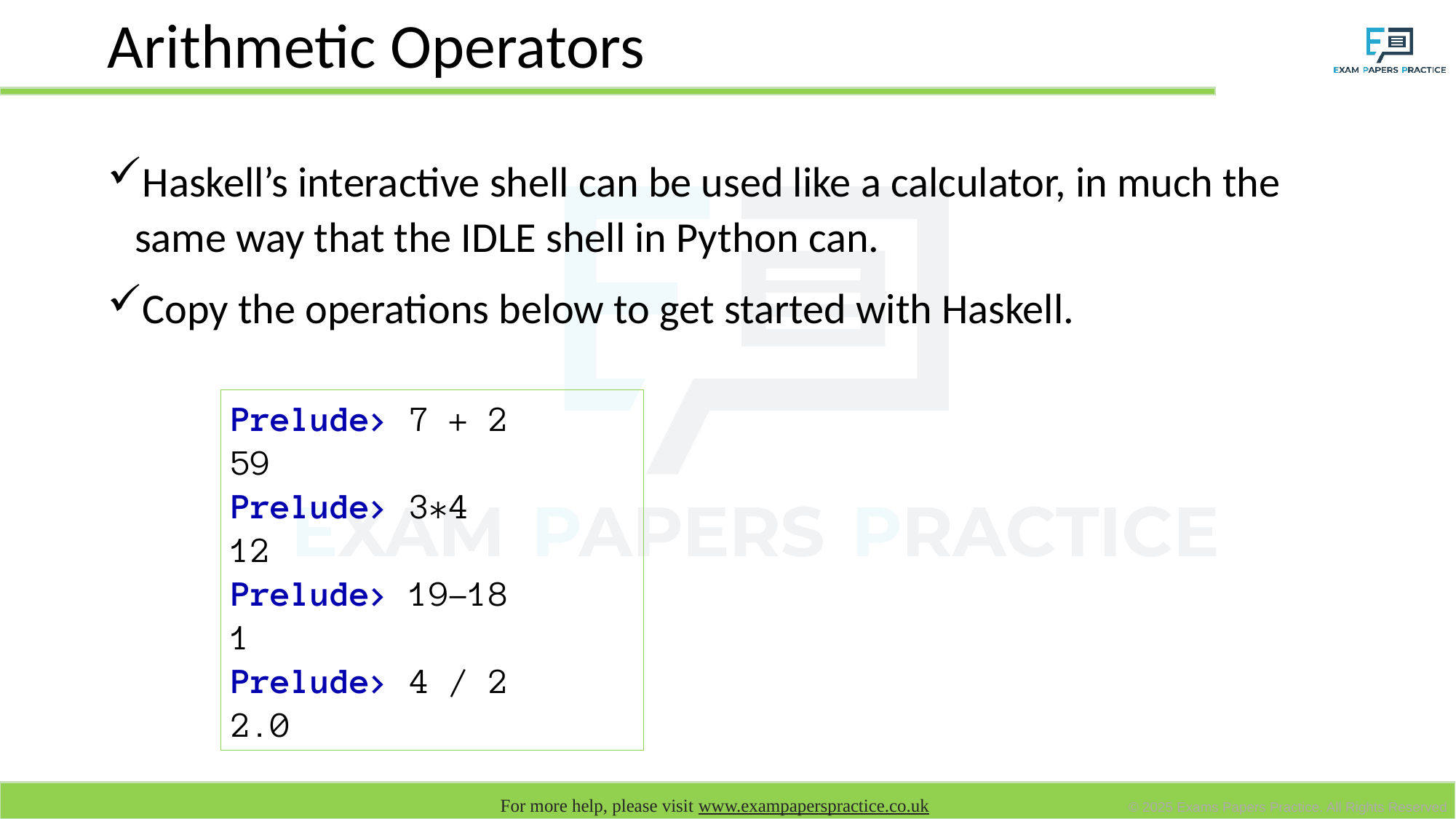

# Arithmetic Operators
Haskell’s interactive shell can be used like a calculator, in much the same way that the IDLE shell in Python can.
Copy the operations below to get started with Haskell.
Prelude> 7 + 2
59
Prelude> 3*4
12
Prelude> 19-18
1
Prelude> 4 / 2
2.0